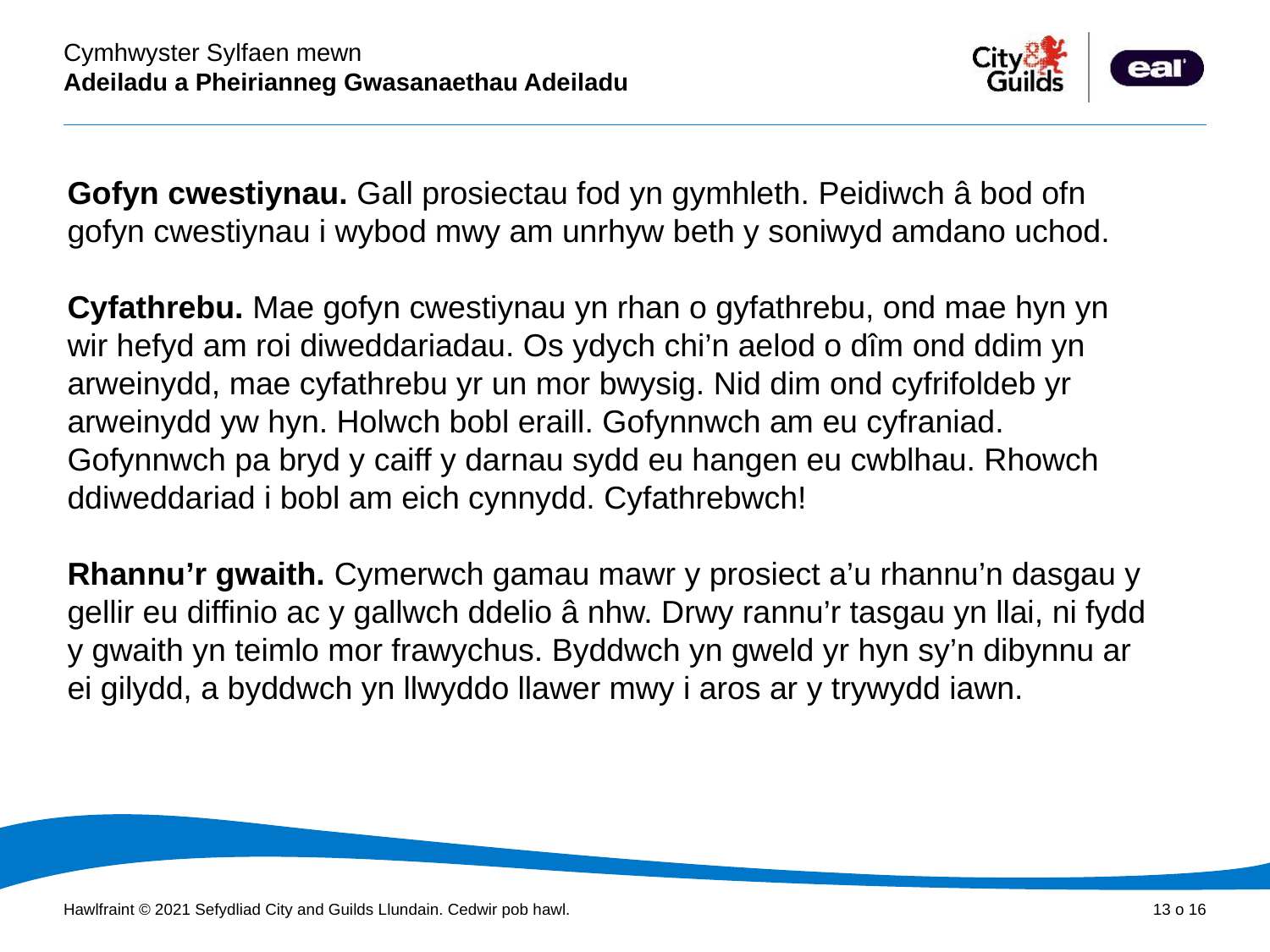

Gofyn cwestiynau. Gall prosiectau fod yn gymhleth. Peidiwch â bod ofn gofyn cwestiynau i wybod mwy am unrhyw beth y soniwyd amdano uchod.

Cyfathrebu. Mae gofyn cwestiynau yn rhan o gyfathrebu, ond mae hyn yn wir hefyd am roi diweddariadau. Os ydych chi’n aelod o dîm ond ddim yn arweinydd, mae cyfathrebu yr un mor bwysig. Nid dim ond cyfrifoldeb yr arweinydd yw hyn. Holwch bobl eraill. Gofynnwch am eu cyfraniad. Gofynnwch pa bryd y caiff y darnau sydd eu hangen eu cwblhau. Rhowch ddiweddariad i bobl am eich cynnydd. Cyfathrebwch!

Rhannu’r gwaith. Cymerwch gamau mawr y prosiect a’u rhannu’n dasgau y gellir eu diffinio ac y gallwch ddelio â nhw. Drwy rannu’r tasgau yn llai, ni fydd y gwaith yn teimlo mor frawychus. Byddwch yn gweld yr hyn sy’n dibynnu ar ei gilydd, a byddwch yn llwyddo llawer mwy i aros ar y trywydd iawn.